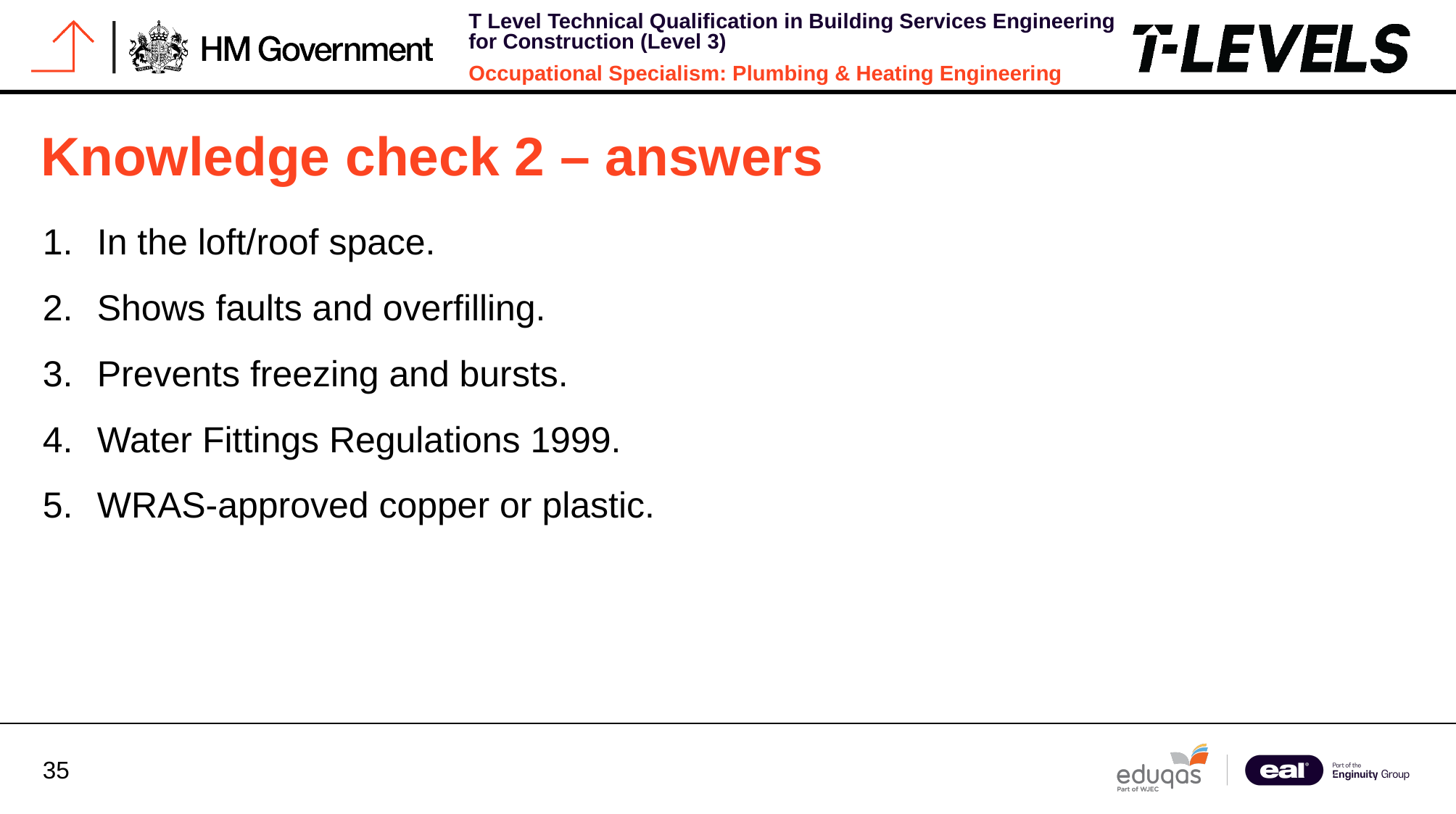

# Knowledge check 2 – answers
In the loft/roof space.
Shows faults and overfilling.
Prevents freezing and bursts.
Water Fittings Regulations 1999.
WRAS-approved copper or plastic.